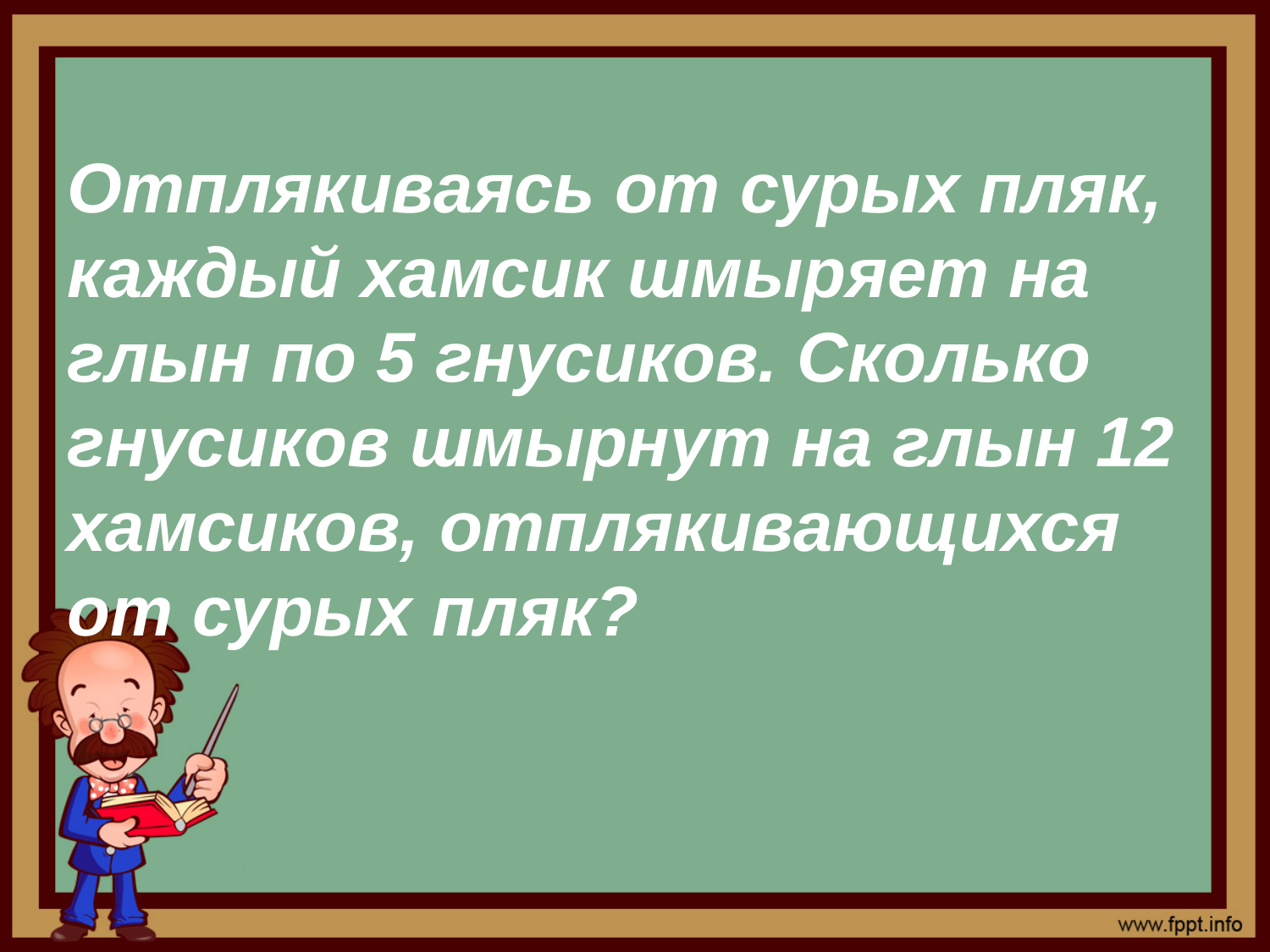

#
Отплякиваясь от сурых пляк, каждый хамсик шмыряет на глын по 5 гнусиков. Сколько гнусиков шмырнут на глын 12 хамсиков, отплякивающихся от сурых пляк?